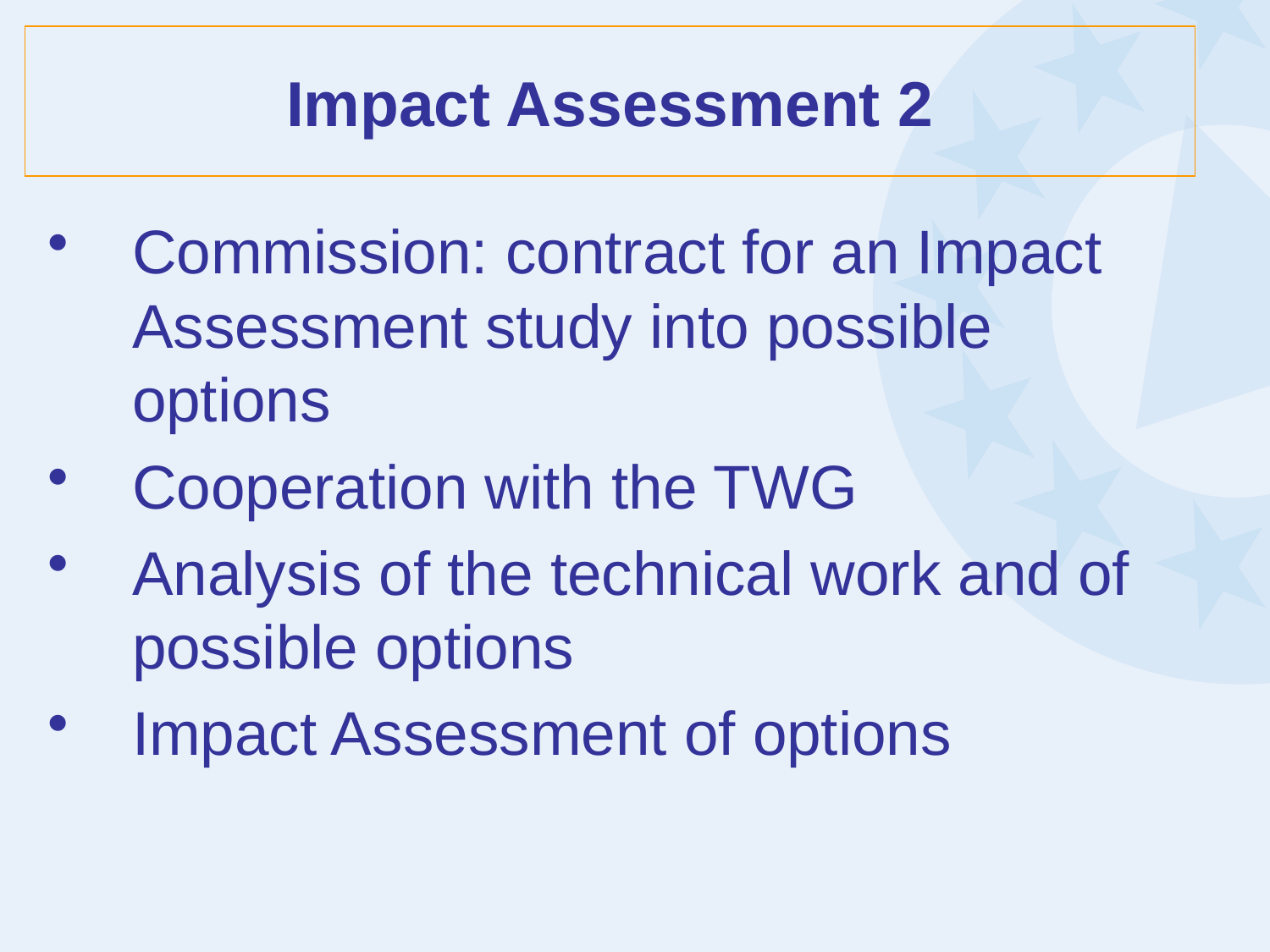

# Impact Assessment 2
Commission: contract for an Impact Assessment study into possible options
Cooperation with the TWG
Analysis of the technical work and of possible options
Impact Assessment of options